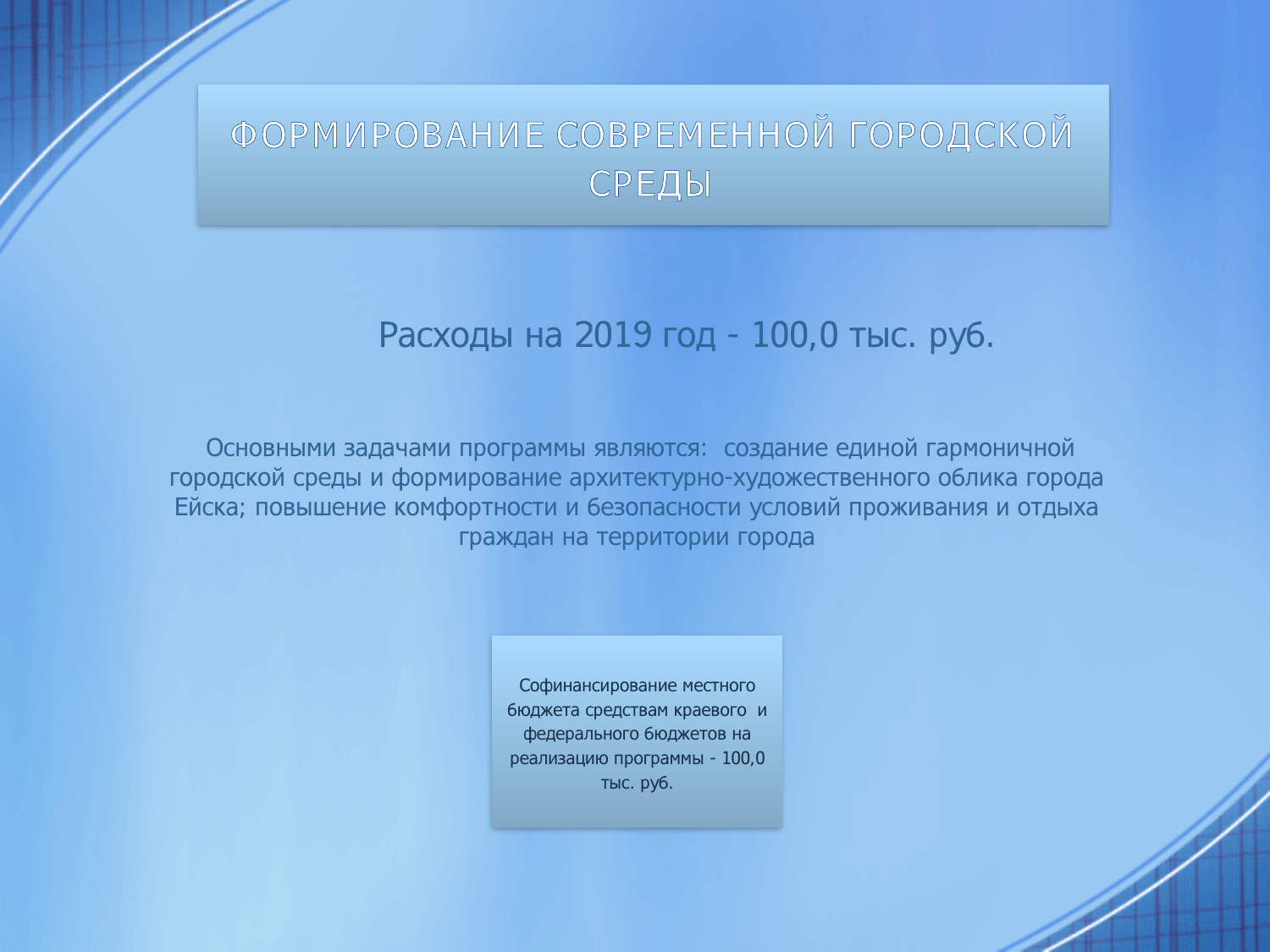

ФОРМИРОВАНИЕ СОВРЕМЕННОЙ ГОРОДСКОЙ СРЕДЫ
Расходы на 2019 год - 100,0 тыс. руб.
 Основными задачами программы являются:  создание единой гармоничной городской среды и формирование архитектурно-художественного облика города Ейска; повышение комфортности и безопасности условий проживания и отдыха граждан на территории города
Софинансирование местного бюджета средствам краевого  и федерального бюджетов на реализацию программы - 100,0 тыс. руб.